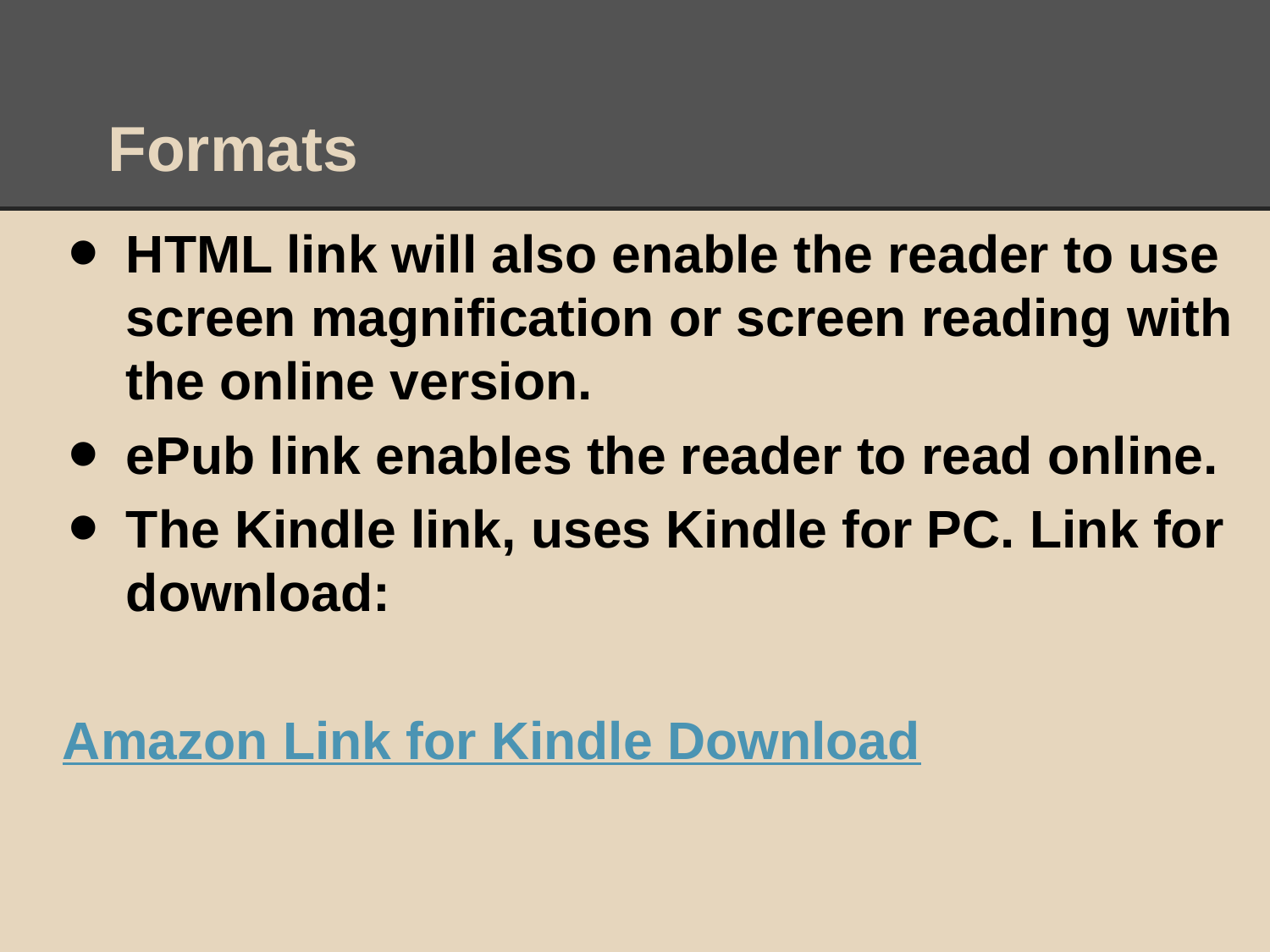

# Formats
HTML link will also enable the reader to use screen magnification or screen reading with the online version.
ePub link enables the reader to read online.
The Kindle link, uses Kindle for PC. Link for download:

Amazon Link for Kindle Download